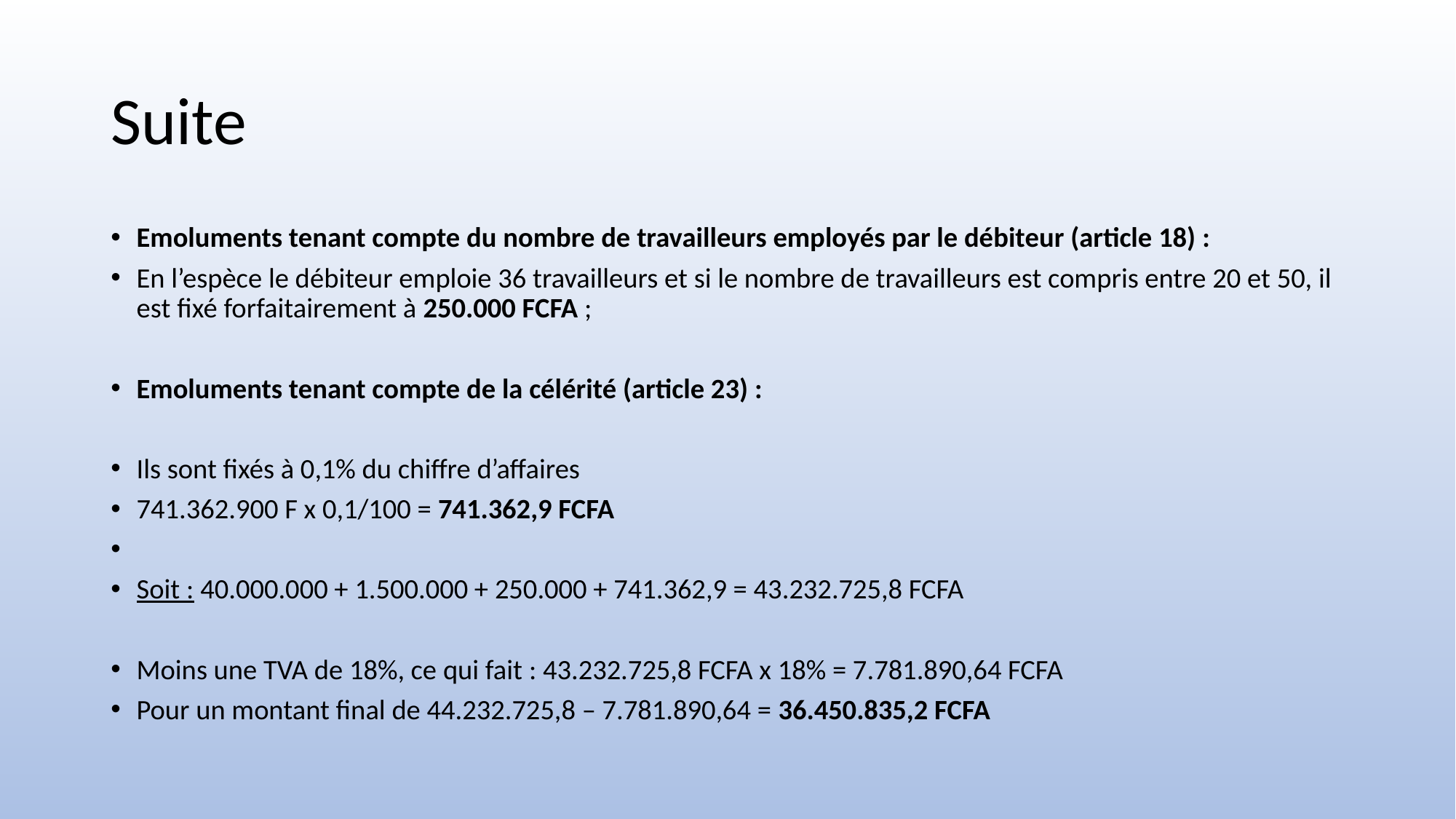

# Suite
Emoluments tenant compte du nombre de travailleurs employés par le débiteur (article 18) :
En l’espèce le débiteur emploie 36 travailleurs et si le nombre de travailleurs est compris entre 20 et 50, il est fixé forfaitairement à 250.000 FCFA ;

Emoluments tenant compte de la célérité (article 23) :

Ils sont fixés à 0,1% du chiffre d’affaires
741.362.900 F x 0,1/100 = 741.362,9 FCFA

Soit : 40.000.000 + 1.500.000 + 250.000 + 741.362,9 = 43.232.725,8 FCFA

Moins une TVA de 18%, ce qui fait : 43.232.725,8 FCFA x 18% = 7.781.890,64 FCFA
Pour un montant final de 44.232.725,8 – 7.781.890,64 = 36.450.835,2 FCFA